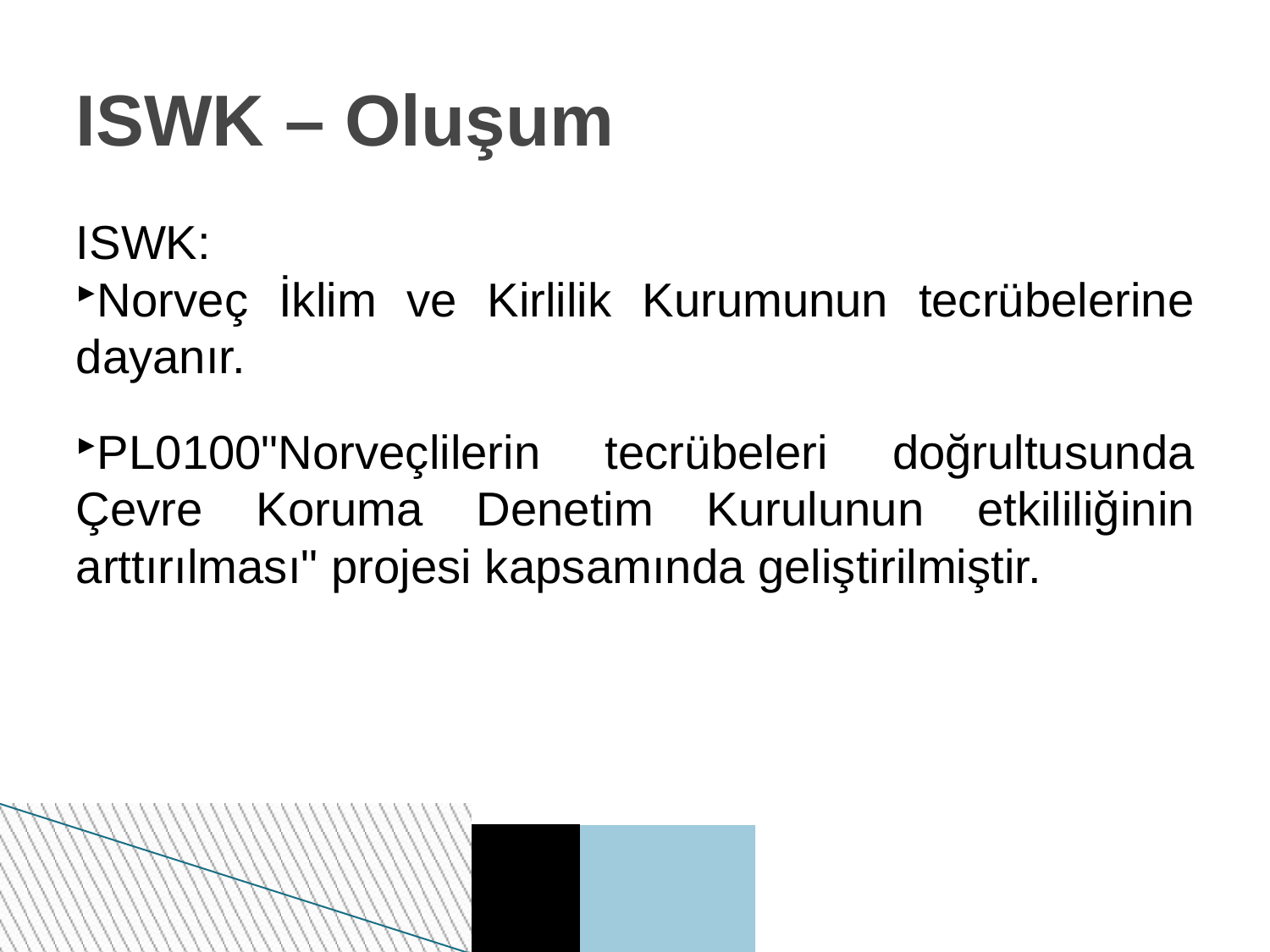

ISWK – Oluşum
ISWK:
Norveç İklim ve Kirlilik Kurumunun tecrübelerine dayanır.

PL0100"Norveçlilerin tecrübeleri doğrultusunda Çevre Koruma Denetim Kurulunun etkililiğinin arttırılması" projesi kapsamında geliştirilmiştir.